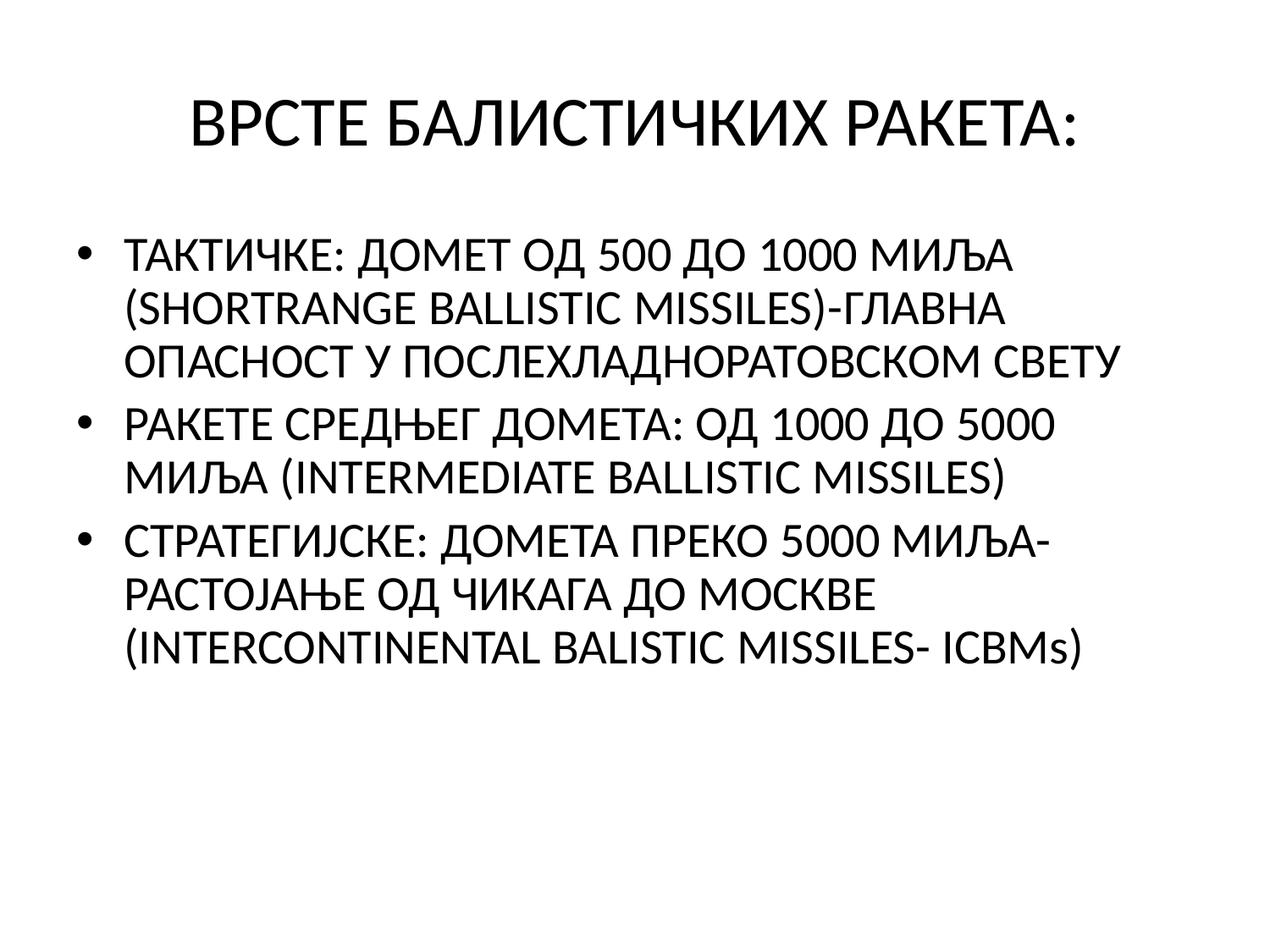

# ВРСТЕ БАЛИСТИЧКИХ РАКЕТА:
ТАКТИЧКЕ: ДОМЕТ ОД 500 ДО 1000 МИЉА (SHORTRANGE BALLISTIC MISSILES)-ГЛАВНА ОПАСНОСТ У ПОСЛЕХЛАДНОРАТОВСКОМ СВЕТУ
РАКЕТЕ СРЕДЊЕГ ДОМЕТА: ОД 1000 ДО 5000 МИЉА (INTERMEDIATE BALLISTIC MISSILES)
СТРАТЕГИЈСКЕ: ДОМЕТА ПРЕКО 5000 МИЉА-РАСТОЈАЊЕ ОД ЧИКАГА ДО МОСКВЕ (INTERCONTINENTAL BALISTIC MISSILES- ICBMs)